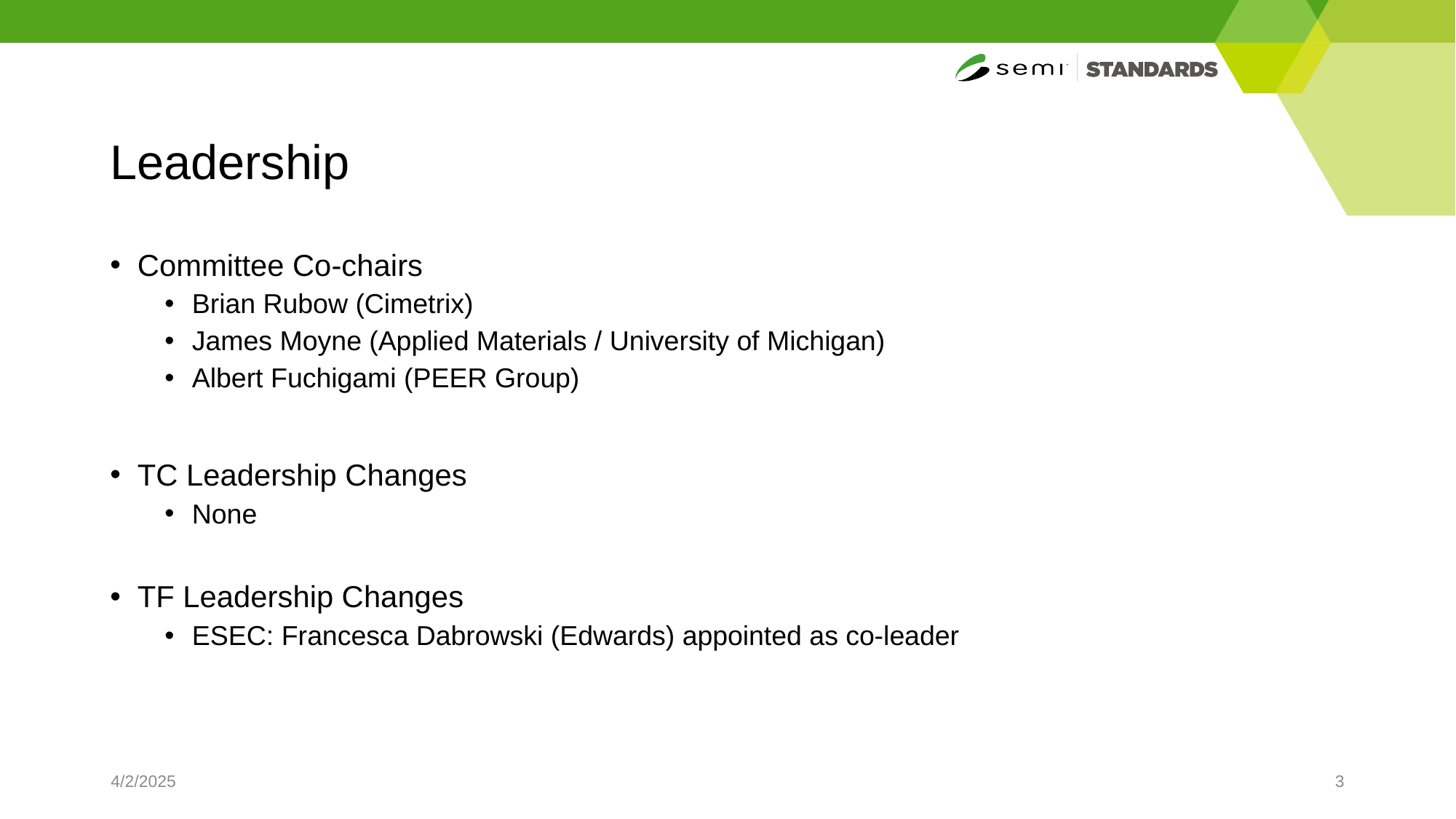

# Leadership
Committee Co-chairs
Brian Rubow (Cimetrix)
James Moyne (Applied Materials / University of Michigan)
Albert Fuchigami (PEER Group)

TC Leadership Changes
None

TF Leadership Changes
ESEC: Francesca Dabrowski (Edwards) appointed as co-leader

4/2/2025
3